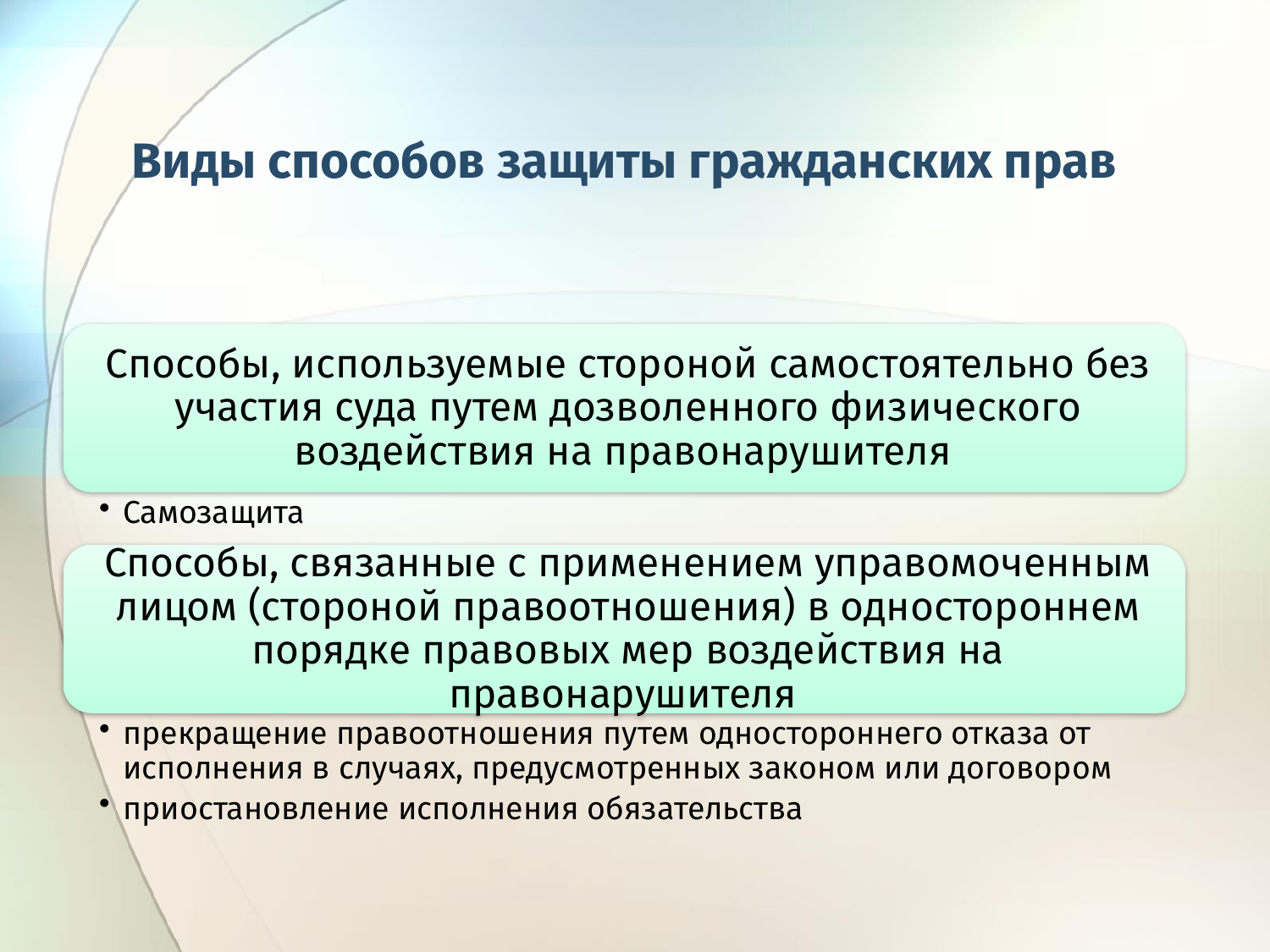

# Виды способов защиты гражданских прав
Способы, используемые стороной самостоятельно без участия суда путем дозволенного физического воздействия на правонарушителя
Самозащита
Способы, связанные с применением управомоченным лицом (стороной правоотношения) в одностороннем порядке правовых мер воздействия на правонарушителя
прекращение правоотношения путем одностороннего отказа от исполнения в случаях, предусмотренных законом или договором
приостановление исполнения обязательства